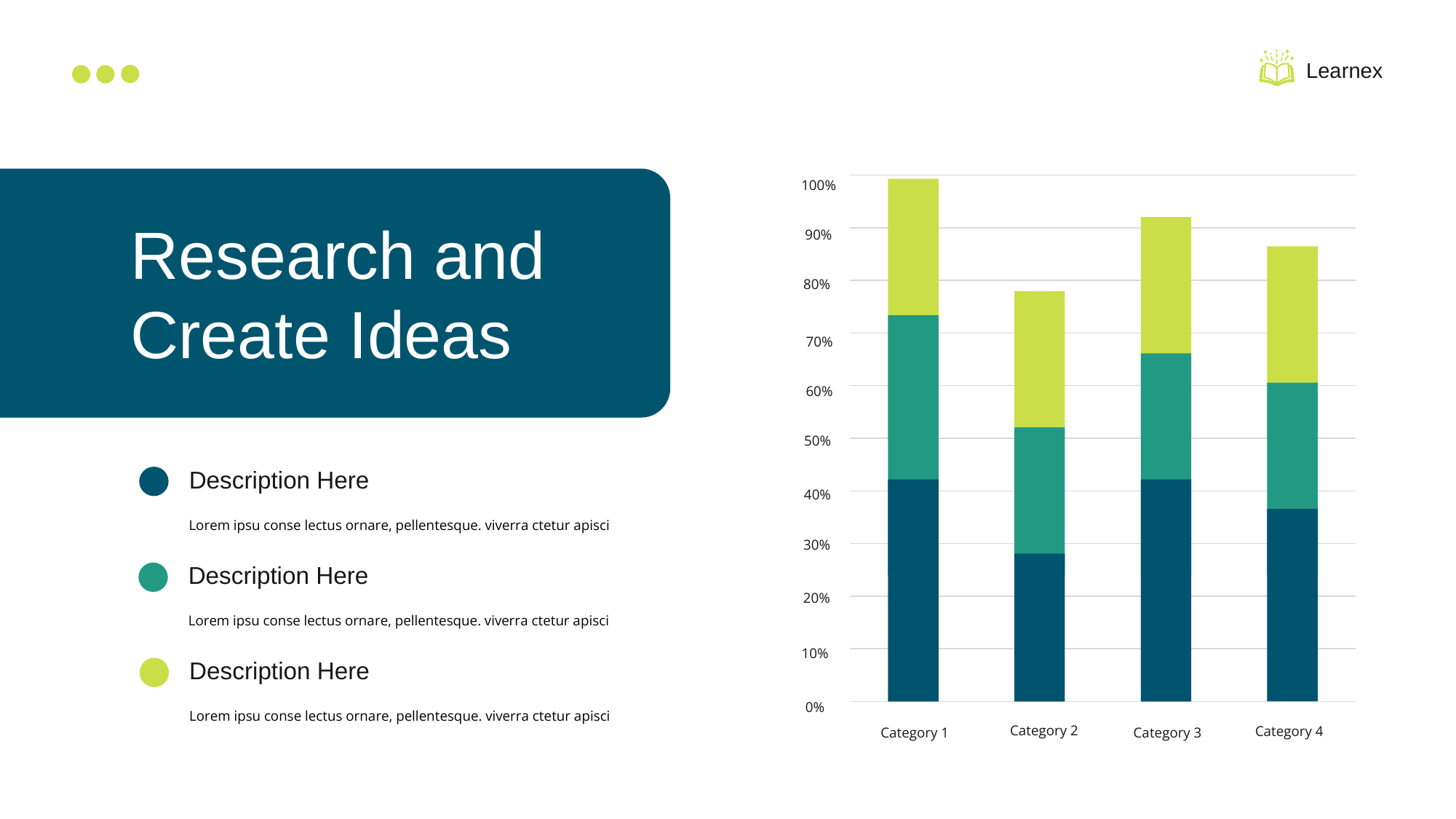

Learnex

100%

90%
Research and Create Ideas

80%

70%

60%

50%

Description Here
40%

Lorem ipsu conse lectus ornare, pellentesque. viverra ctetur apisci

30%

Description Here

20%
Lorem ipsu conse lectus ornare, pellentesque. viverra ctetur apisci
10%
Description Here

0%
Lorem ipsu conse lectus ornare, pellentesque. viverra ctetur apisci
Category 2
Category 4

Category 3
Category 1